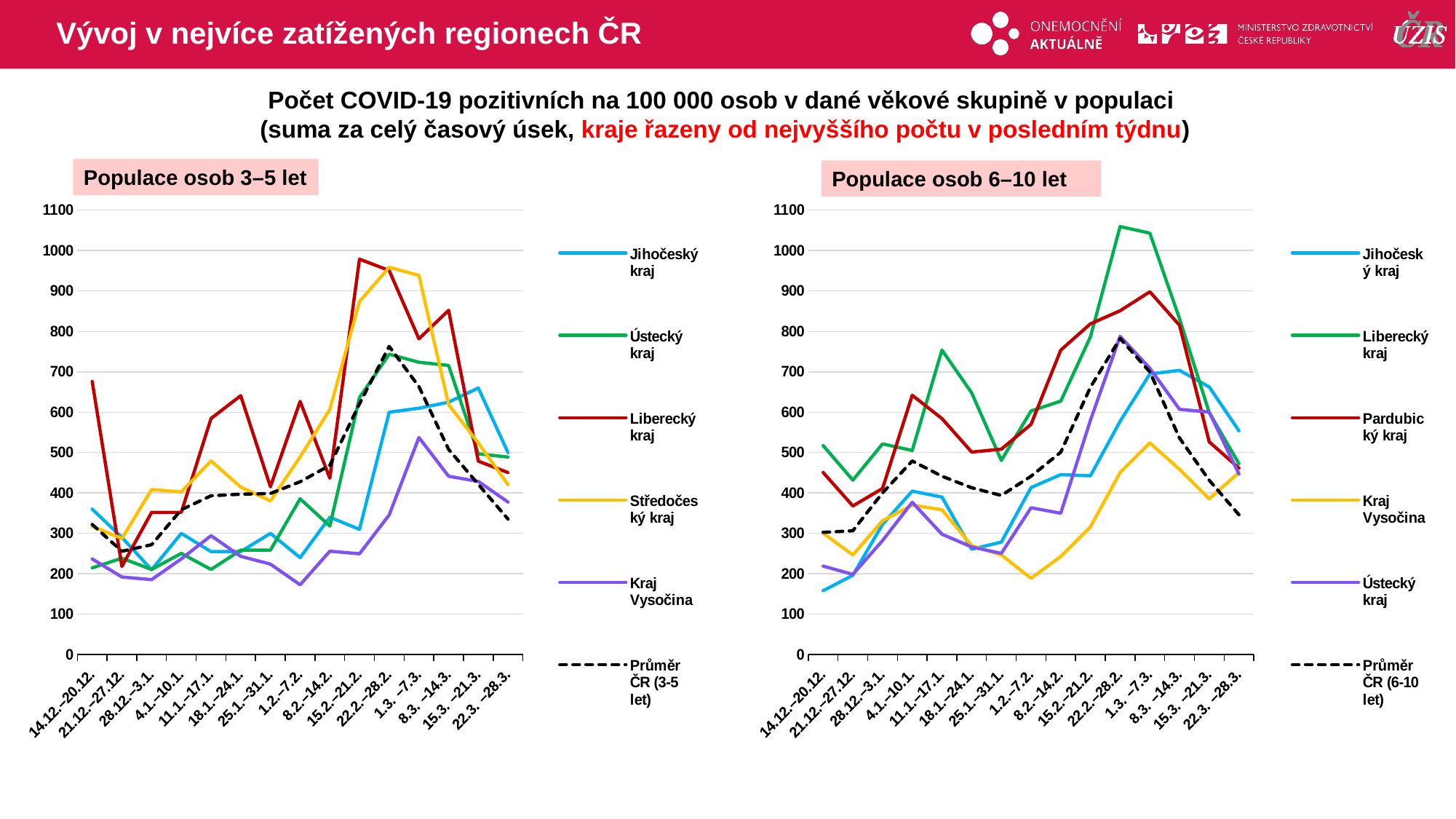

# Vývoj v nejvíce zatížených regionech ČR
Počet COVID-19 pozitivních na 100 000 osob v dané věkové skupině v populaci
(suma za celý časový úsek, kraje řazeny od nejvyššího počtu v posledním týdnu)
Populace osob 3–5 let
Populace osob 6–10 let

### Chart

| Category | Jihočeský kraj | Ústecký kraj | Liberecký kraj | Středočeský kraj | Kraj Vysočina | Průměr ČR (3-5 let) |
|---|---|---|---|---|---|---|
| 14.12.–20.12. | 360.0 | 214.7 | 676.1 | 317.6 | 236.8 | 322.1 |
| 21.12.–27.12. | 290.0 | 238.6 | 218.3 | 287.2 | 192.0 | 255.8 |
| 28.12.–3.1. | 210.0 | 210.7 | 352.1 | 408.6 | 185.6 | 272.0 |
| 4.1.–10.1. | 300.0 | 250.5 | 352.1 | 402.5 | 236.8 | 358.6 |
| 11.1.–17.1. | 255.0 | 210.7 | 584.5 | 479.4 | 294.4 | 393.1 |
| 18.1.–24.1. | 255.0 | 258.5 | 640.9 | 414.6 | 243.2 | 397.0 |
| 25.1.–31.1. | 300.0 | 258.5 | 415.5 | 380.3 | 224.0 | 398.7 |
| 1.2.–7.2. | 240.0 | 385.7 | 626.8 | 489.5 | 172.8 | 427.9 |
| 8.2.–14.2. | 340.0 | 318.1 | 436.7 | 606.8 | 256.0 | 468.6 |
| 15.2.–21.2. | 310.0 | 636.2 | 978.9 | 873.8 | 249.6 | 620.9 |
| 22.2.–28.2. | 600.0 | 743.6 | 950.8 | 958.7 | 345.6 | 763.0 |
| 1.3. –7.3. | 610.0 | 723.7 | 781.7 | 938.5 | 537.5 | 663.4 |
| 8.3. –14.3. | 625.0 | 715.7 | 852.2 | 618.9 | 441.5 | 508.1 |
| 15.3. –21.3. | 660.0 | 497.0 | 478.9 | 523.9 | 428.7 | 421.4 |
| 22.3. –28.3. | 500.0 | 489.1 | 450.7 | 420.7 | 377.6 | 335.4 |

### Chart

| Category | Jihočeský kraj | Liberecký kraj | Pardubický kraj | Kraj Vysočina | Ústecký kraj | Průměr ČR (6-10 let) |
|---|---|---|---|---|---|---|
| 14.12.–20.12. | 158.3 | 517.5 | 450.9 | 300.6 | 219.0 | 302.7 |
| 21.12.–27.12. | 196.4 | 431.9 | 367.9 | 246.6 | 198.6 | 306.5 |
| 28.12.–3.1. | 322.5 | 521.6 | 411.2 | 331.4 | 282.2 | 400.2 |
| 4.1.–10.1. | 404.6 | 505.3 | 642.0 | 370.0 | 377.0 | 479.4 |
| 11.1.–17.1. | 389.9 | 753.9 | 584.3 | 358.4 | 298.0 | 441.6 |
| 18.1.–24.1. | 260.9 | 647.9 | 501.4 | 269.8 | 266.4 | 413.0 |
| 25.1.–31.1. | 278.5 | 480.8 | 508.6 | 246.6 | 250.6 | 394.0 |
| 1.2.–7.2. | 413.4 | 603.1 | 569.9 | 188.8 | 363.4 | 441.6 |
| 8.2.–14.2. | 445.6 | 627.5 | 753.8 | 242.8 | 349.9 | 501.1 |
| 15.2.–21.2. | 442.7 | 786.5 | 818.8 | 316.0 | 580.1 | 661.8 |
| 22.2.–28.2. | 577.5 | 1059.5 | 851.2 | 450.9 | 787.8 | 782.5 |
| 1.3. –7.3. | 694.8 | 1043.2 | 898.1 | 524.1 | 708.8 | 699.8 |
| 8.3. –14.3. | 703.6 | 831.3 | 815.1 | 458.6 | 607.2 | 536.0 |
| 15.3. –21.3. | 662.5 | 599.0 | 526.6 | 385.4 | 600.4 | 431.6 |
| 22.3. –28.3. | 554.1 | 472.7 | 461.7 | 450.9 | 446.9 | 346.2 |